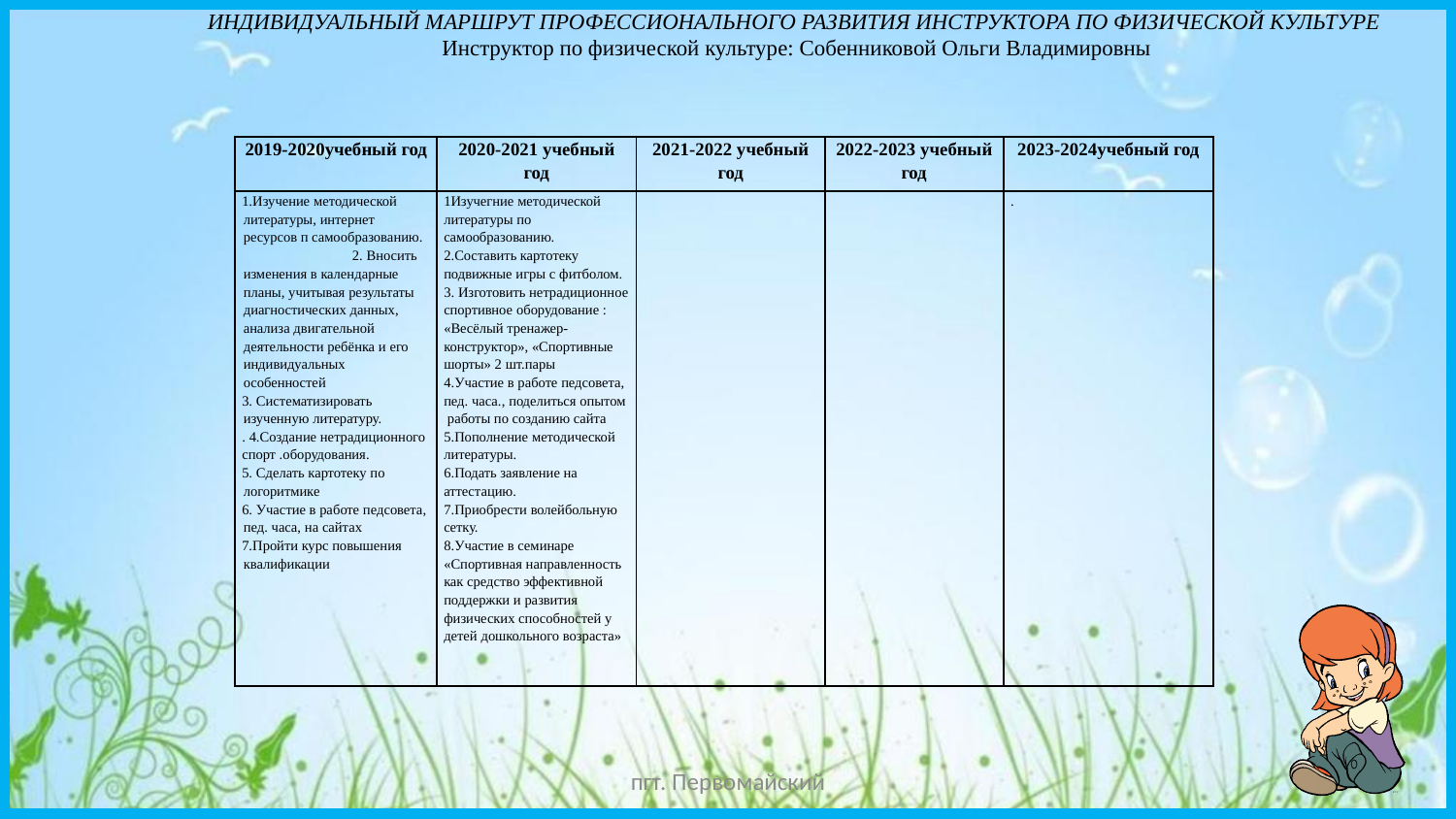

ИНДИВИДУАЛЬНЫЙ МАРШРУТ ПРОФЕССИОНАЛЬНОГО РАЗВИТИЯ ИНСТРУКТОРА ПО ФИЗИЧЕСКОЙ КУЛЬТУРЕ
Инструктор по физической культуре: Собенниковой Ольги Владимировны
| 2019-2020учебный год | 2020-2021 учебный год | 2021-2022 учебный год | 2022-2023 учебный год | 2023-2024учебный год |
| --- | --- | --- | --- | --- |
| 1.Изучение методической литературы, интернет ресурсов п самообразованию. 2. Вносить изменения в календарные планы, учитывая результаты диагностических данных, анализа двигательной деятельности ребёнка и его индивидуальных особенностей 3. Систематизировать изученную литературу. . 4.Создание нетрадиционного спорт .оборудования. 5. Сделать картотеку по логоритмике 6. Участие в работе педсовета, пед. часа, на сайтах 7.Пройти курс повышения квалификации | 1Изучегние методической литературы по самообразованию. 2.Составить картотеку подвижные игры с фитболом. 3. Изготовить нетрадиционное спортивное оборудование : «Весёлый тренажер-конструктор», «Спортивные шорты» 2 шт.пары 4.Участие в работе педсовета, пед. часа., поделиться опытом работы по созданию сайта 5.Пополнение методической литературы. 6.Подать заявление на аттестацию. 7.Приобрести волейбольную сетку. 8.Участие в семинаре «Спортивная направленность как средство эффективной поддержки и развития физических способностей у детей дошкольного возраста» |  |  | . |
пгт. Первомайский